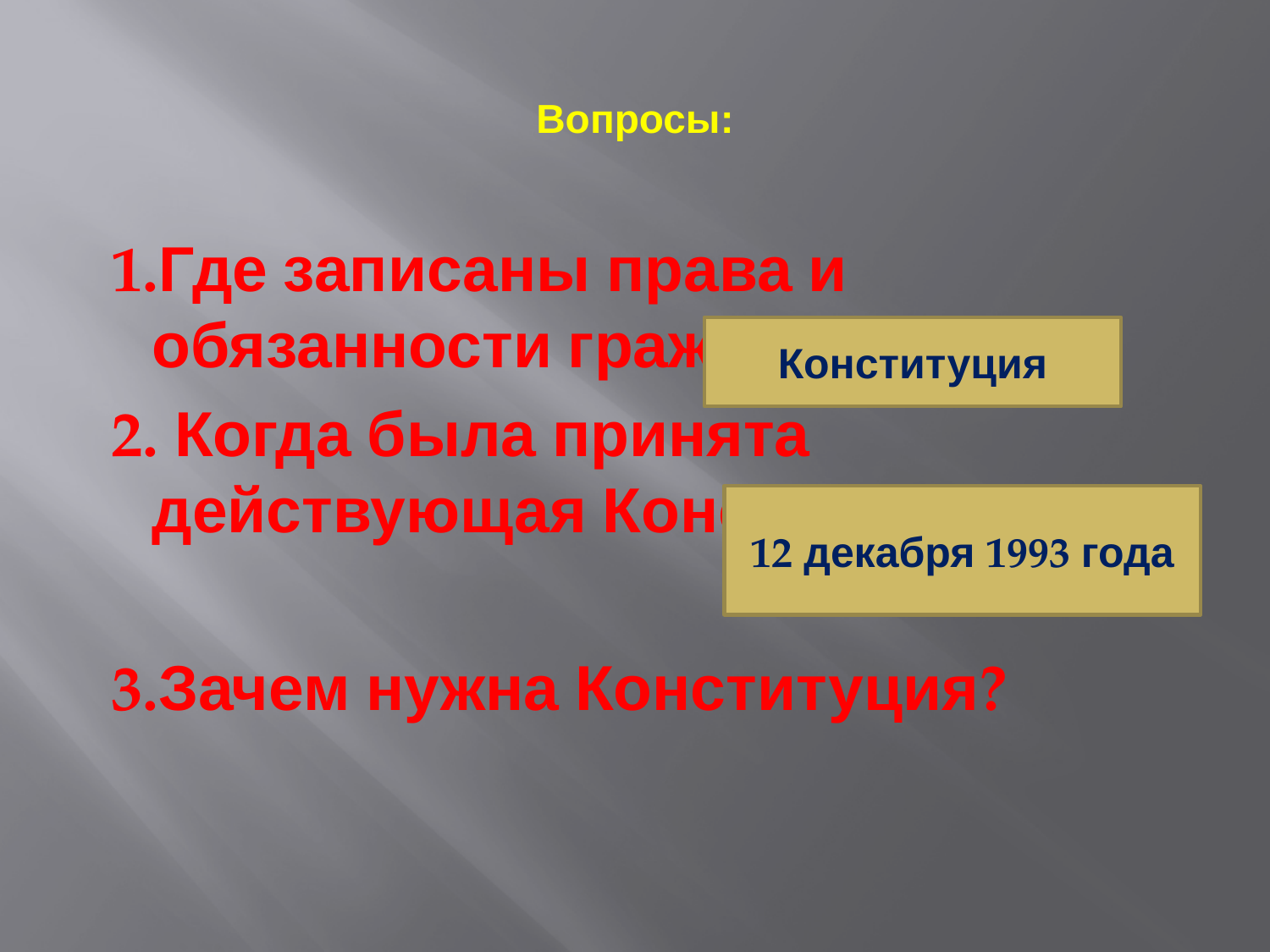

# Вопросы:
 1.Где записаны права и обязанности граждан России?
 2. Когда была принята действующая Конституция РФ?

 3.Зачем нужна Конституция?
Конституция
12 декабря 1993 года